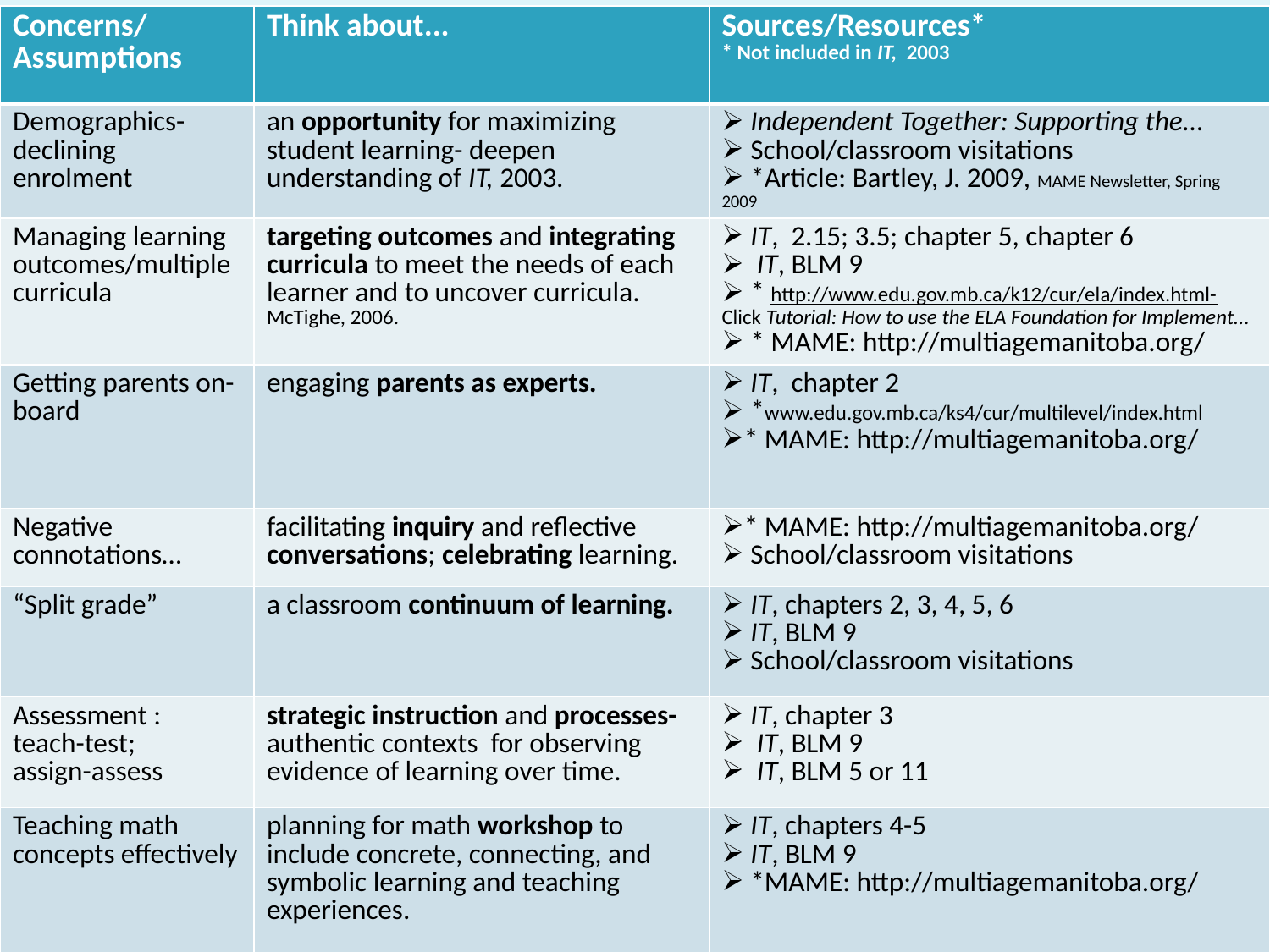

| Concerns/ Assumptions | Think about... | Sources/Resources\* \* Not included in IT, 2003 |
| --- | --- | --- |
| Demographics- declining enrolment | an opportunity for maximizing student learning- deepen understanding of IT, 2003. | Independent Together: Supporting the... School/classroom visitations \*Article: Bartley, J. 2009, MAME Newsletter, Spring 2009 |
| Managing learning outcomes/multiple curricula | targeting outcomes and integrating curricula to meet the needs of each learner and to uncover curricula. McTighe, 2006. | IT, 2.15; 3.5; chapter 5, chapter 6 IT, BLM 9 \* http://www.edu.gov.mb.ca/k12/cur/ela/index.html- Click Tutorial: How to use the ELA Foundation for Implement... \* MAME: http://multiagemanitoba.org/ |
| Getting parents on-board | engaging parents as experts. | IT, chapter 2 \*www.edu.gov.mb.ca/ks4/cur/multilevel/index.html \* MAME: http://multiagemanitoba.org/ |
| Negative connotations… | facilitating inquiry and reflective conversations; celebrating learning. | \* MAME: http://multiagemanitoba.org/ School/classroom visitations |
| “Split grade” | a classroom continuum of learning. | IT, chapters 2, 3, 4, 5, 6 IT, BLM 9 School/classroom visitations |
| Assessment : teach-test; assign-assess | strategic instruction and processes- authentic contexts for observing evidence of learning over time. | IT, chapter 3 IT, BLM 9 IT, BLM 5 or 11 |
| Teaching math concepts effectively | planning for math workshop to include concrete, connecting, and symbolic learning and teaching experiences. | IT, chapters 4-5 IT, BLM 9 \*MAME: http://multiagemanitoba.org/ |